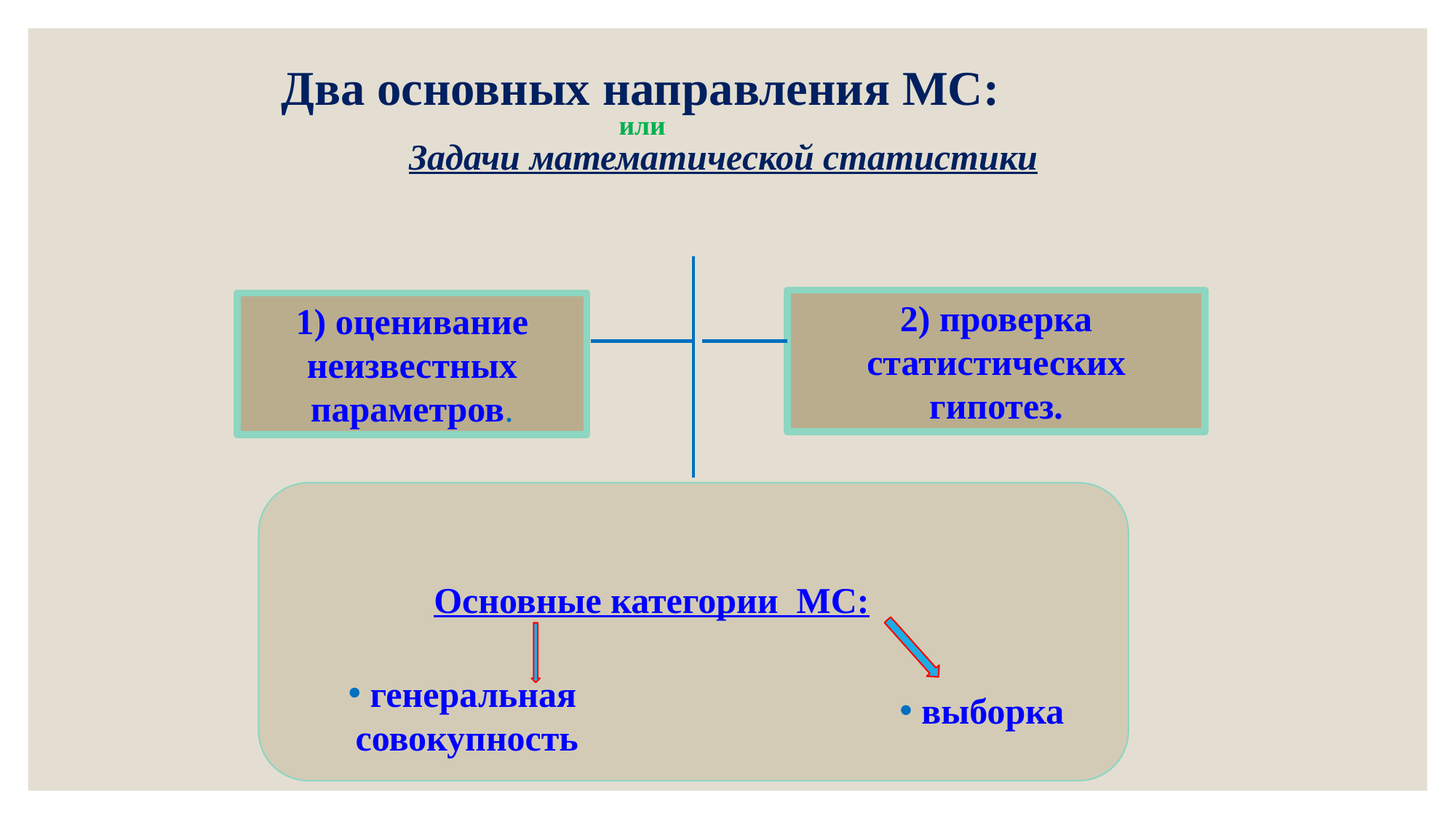

Два основных направления МС:
или
Задачи математической статистики
2) проверка
статистических
гипотез.
1) оценивание
неизвестных
параметров.

Основные категории  МС:

 генеральная
совокупность
 выборка